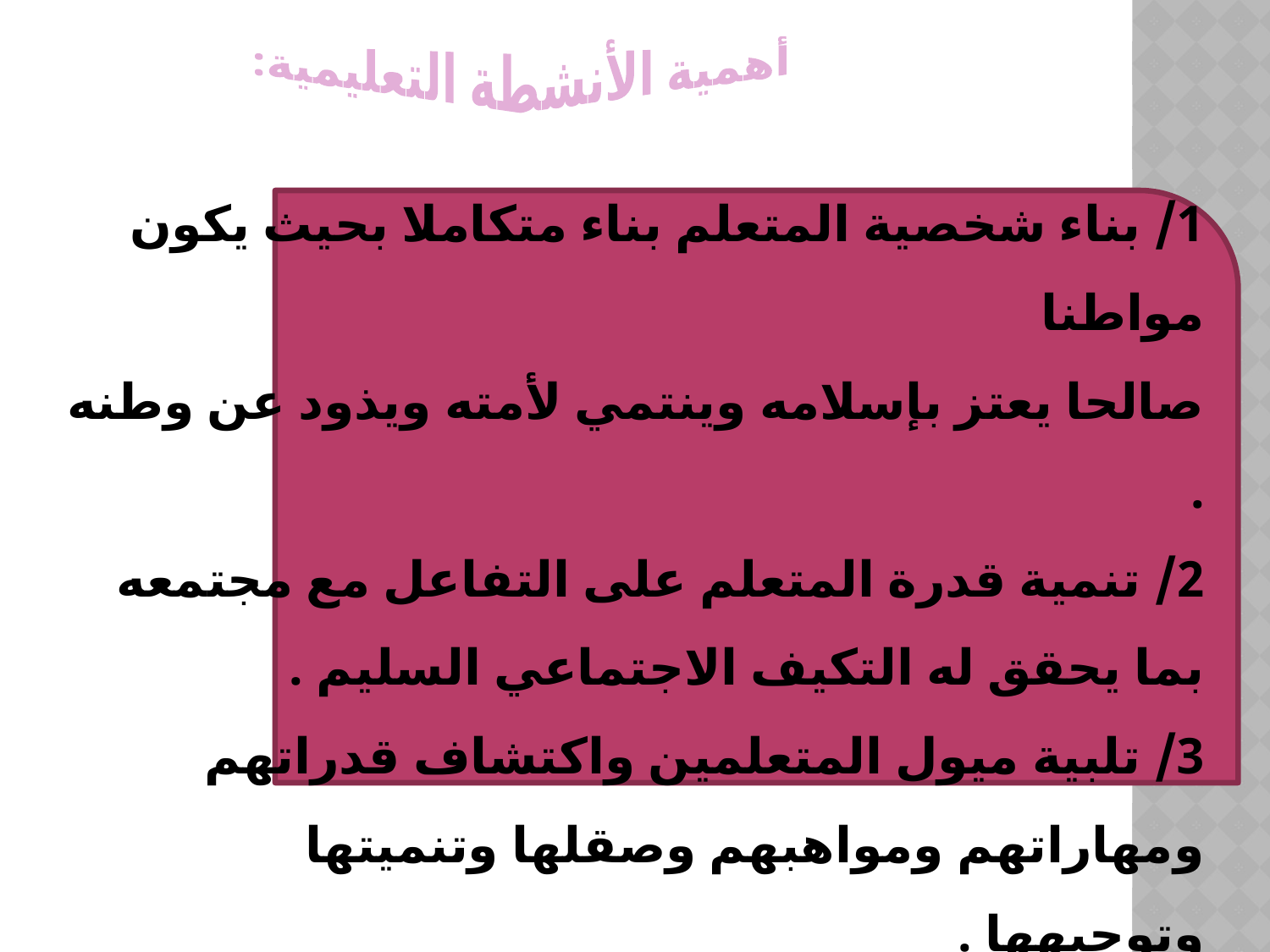

أهمية الأنشطة التعليمية:
1/ بناء شخصية المتعلم بناء متكاملا بحيث يكون مواطنا
صالحا يعتز بإسلامه وينتمي لأمته ويذود عن وطنه .
2/ تنمية قدرة المتعلم على التفاعل مع مجتمعه بما يحقق له التكيف الاجتماعي السليم .
3/ تلبية ميول المتعلمين واكتشاف قدراتهم ومهاراتهم ومواهبهم وصقلها وتنميتها وتوجيهها .